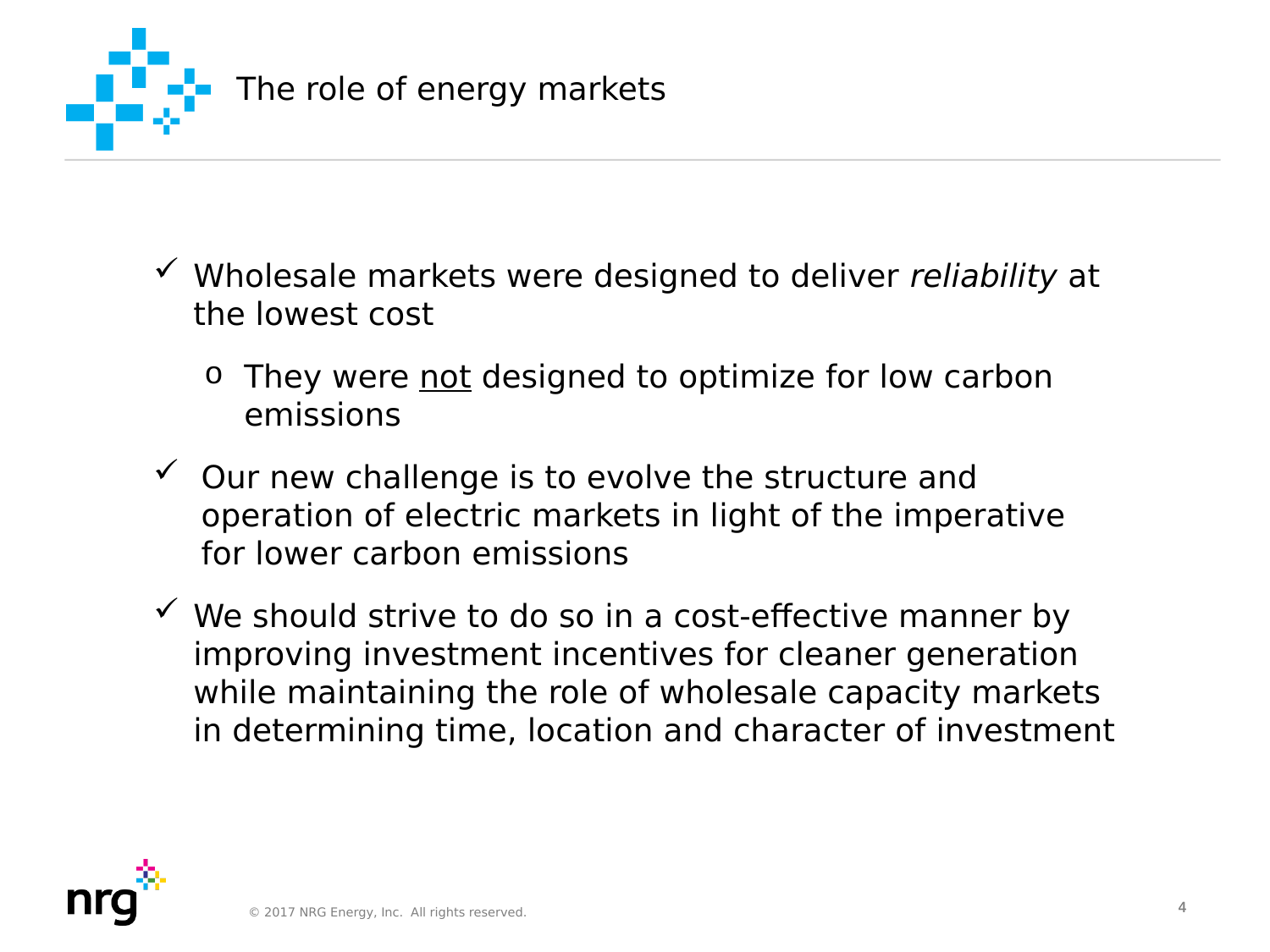

# The role of energy markets
Wholesale markets were designed to deliver reliability at the lowest cost
They were not designed to optimize for low carbon emissions
Our new challenge is to evolve the structure and operation of electric markets in light of the imperative for lower carbon emissions
We should strive to do so in a cost-effective manner by improving investment incentives for cleaner generation while maintaining the role of wholesale capacity markets in determining time, location and character of investment
4
4
© 2017 NRG Energy, Inc.  All rights reserved.